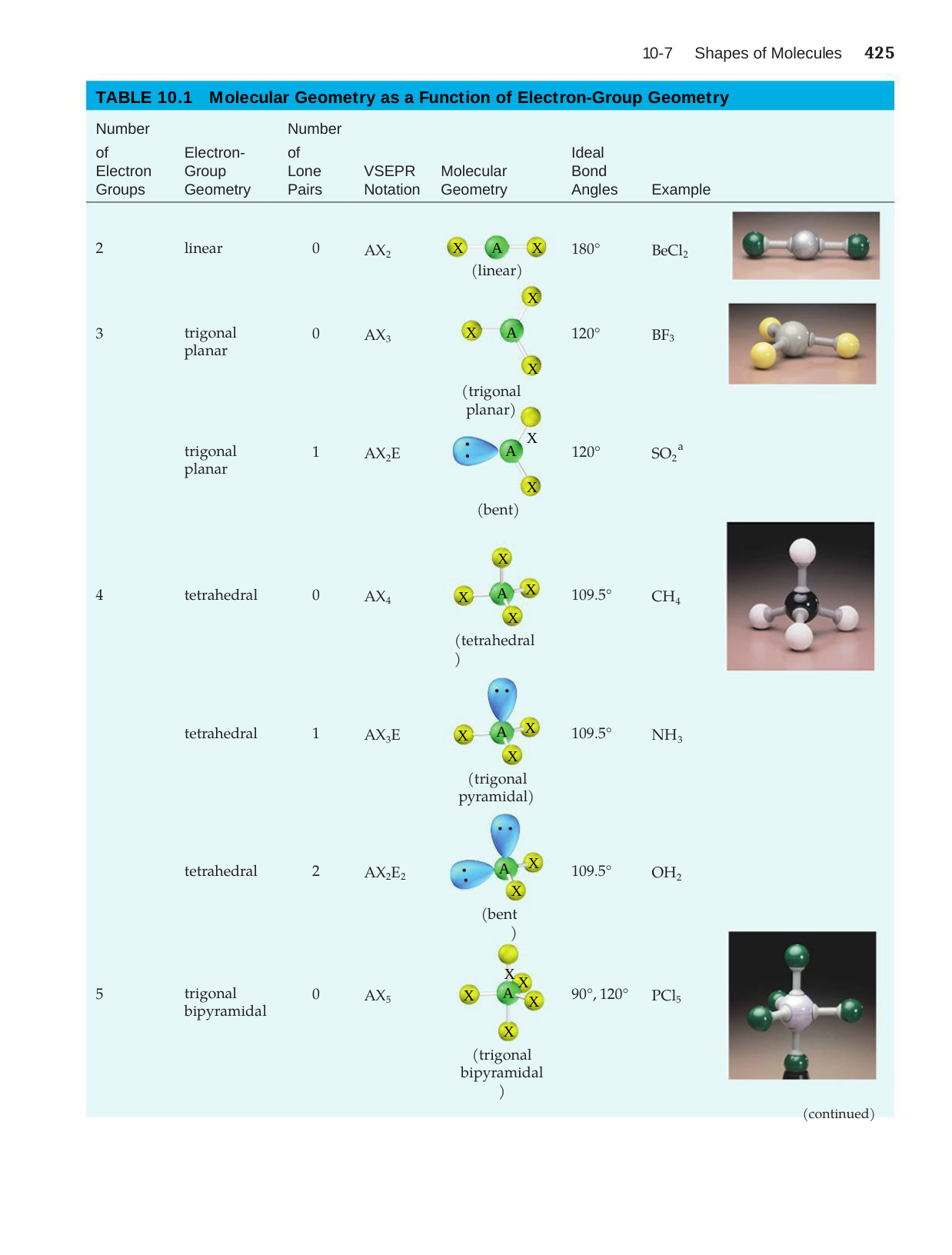

Shapes of Molecules	425
10-7
TABLE 10.1	Molecular Geometry as a Function of Electron-Group Geometry
| Number |  | Number |  |  |  |  |
| --- | --- | --- | --- | --- | --- | --- |
| of | Electron- | of |  |  | Ideal |  |
| Electron | Group | Lone | VSEPR | Molecular | Bond |  |
| Groups | Geometry | Pairs | Notation | Geometry | Angles | Example |
X	A	X
(linear)
X

X	A

X
(trigonal planar)
X
2
linear
0
AX2
180°
BeCl2
3
trigonal planar
0
AX3
120°
BF3
a
A
trigonal planar
1
SO2
AX2E
120°
X
(bent)

X
X
A
X
4
tetrahedral
0
AX4
109.5°
CH4
X
(tetrahedral)
X
A
X
tetrahedral
1
AX3E
109.5°
NH3
X
(trigonal pyramidal)
X
A
AX2E2
tetrahedral
2
OH2
109.5°
X
(bent)

X
X
X
A
5
trigonal bipyramidal
0
AX5
90°, 120°
PCl5
X
X
(trigonal bipyramidal)
(continued)